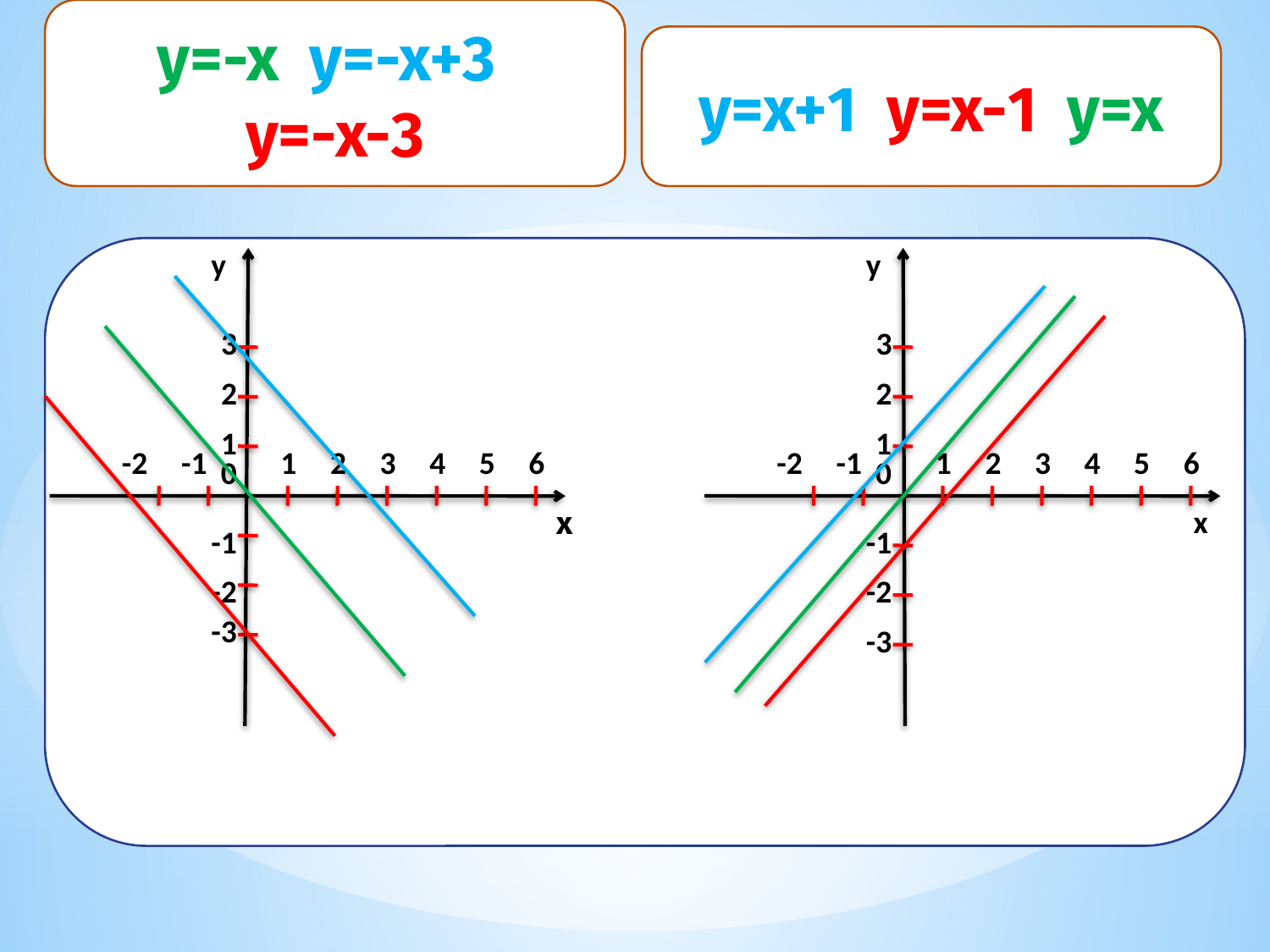

y=-x  y=-x+3
y=-x-3
y=x+1  y=x-1  y=x
y=x+1     y=x-1   ,y=x

y
y
3
3
2
2
1
1
-2
-1
1
2
3
4
5
6
-2
-1
1
2
3
4
5
6
0
0
x
x
-1
-1
-2
-2
-3
-3